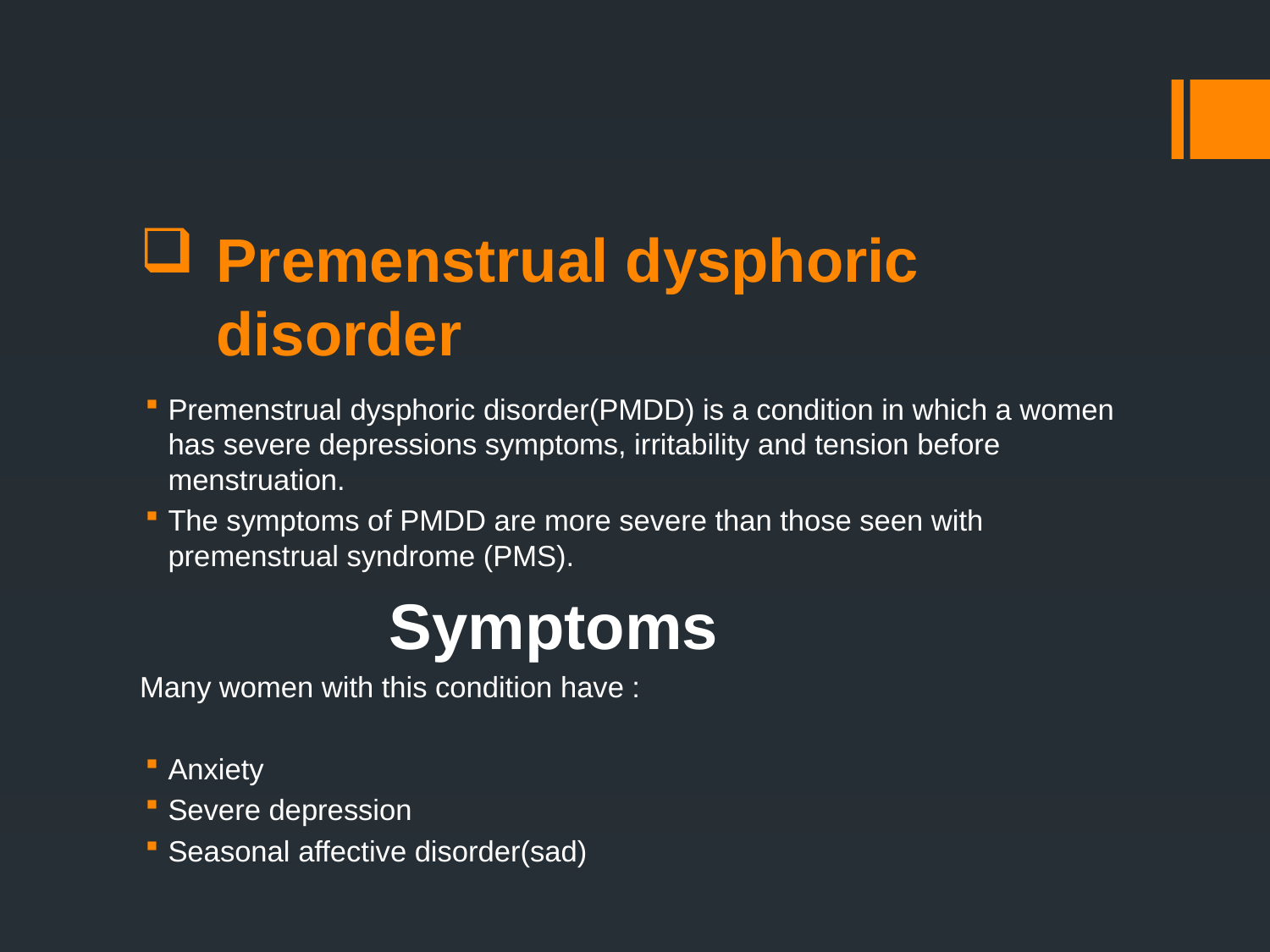

# Premenstrual dysphoric disorder
Premenstrual dysphoric disorder(PMDD) is a condition in which a women has severe depressions symptoms, irritability and tension before menstruation.
The symptoms of PMDD are more severe than those seen with premenstrual syndrome (PMS).
                               Symptoms
Many women with this condition have :

Anxiety
Severe depression
Seasonal affective disorder(sad)